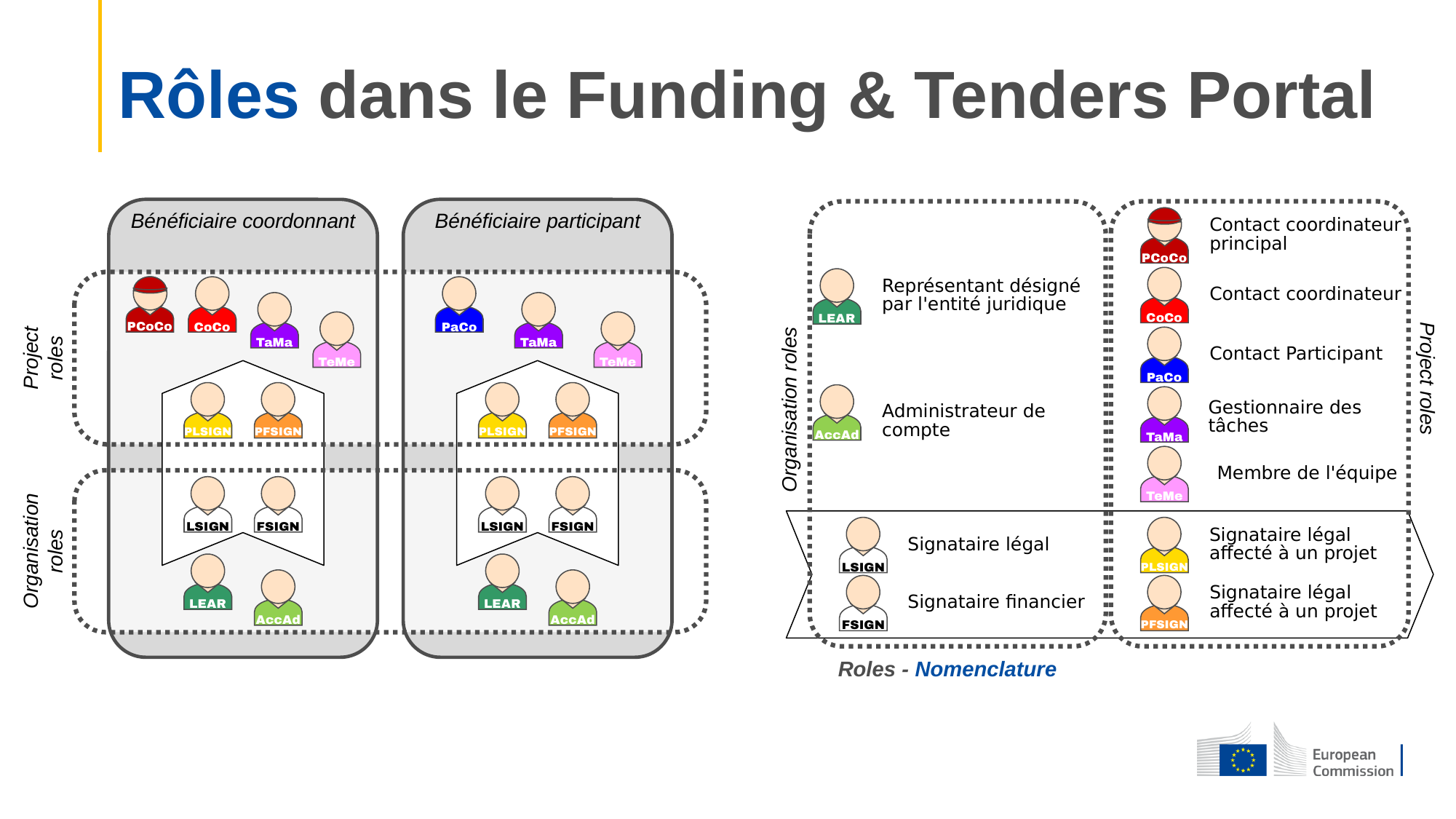

Rôles dans le Funding & Tenders Portal

PCoCo
Bénéficiaire coordonnant
Bénéficiaire participant
Contact coordinateur principal

CoCo

LEAR

Représentant désigné par l'entité juridique

PCoCo

CoCo

PaCo
Contact coordinateur

TaMa

TaMa

TeMe

TeMe

PaCo
Project
roles
Contact Participant
Project roles

PLSIGN

PFSIGN

PLSIGN

PFSIGN

AccAd

TaMa
Gestionnaire des tâches
Organisation roles
Administrateur de compte

TeMe
Membre de l'équipe

LSIGN

FSIGN

LSIGN

FSIGN

LSIGN

PLSIGN
Signataire légal affecté à un projet
Organisation
roles
Signataire légal

LEAR

LEAR

AccAd

AccAd

FSIGN

PFSIGN
Signataire légal affecté à un projet
Signataire financier
Roles - Nomenclature